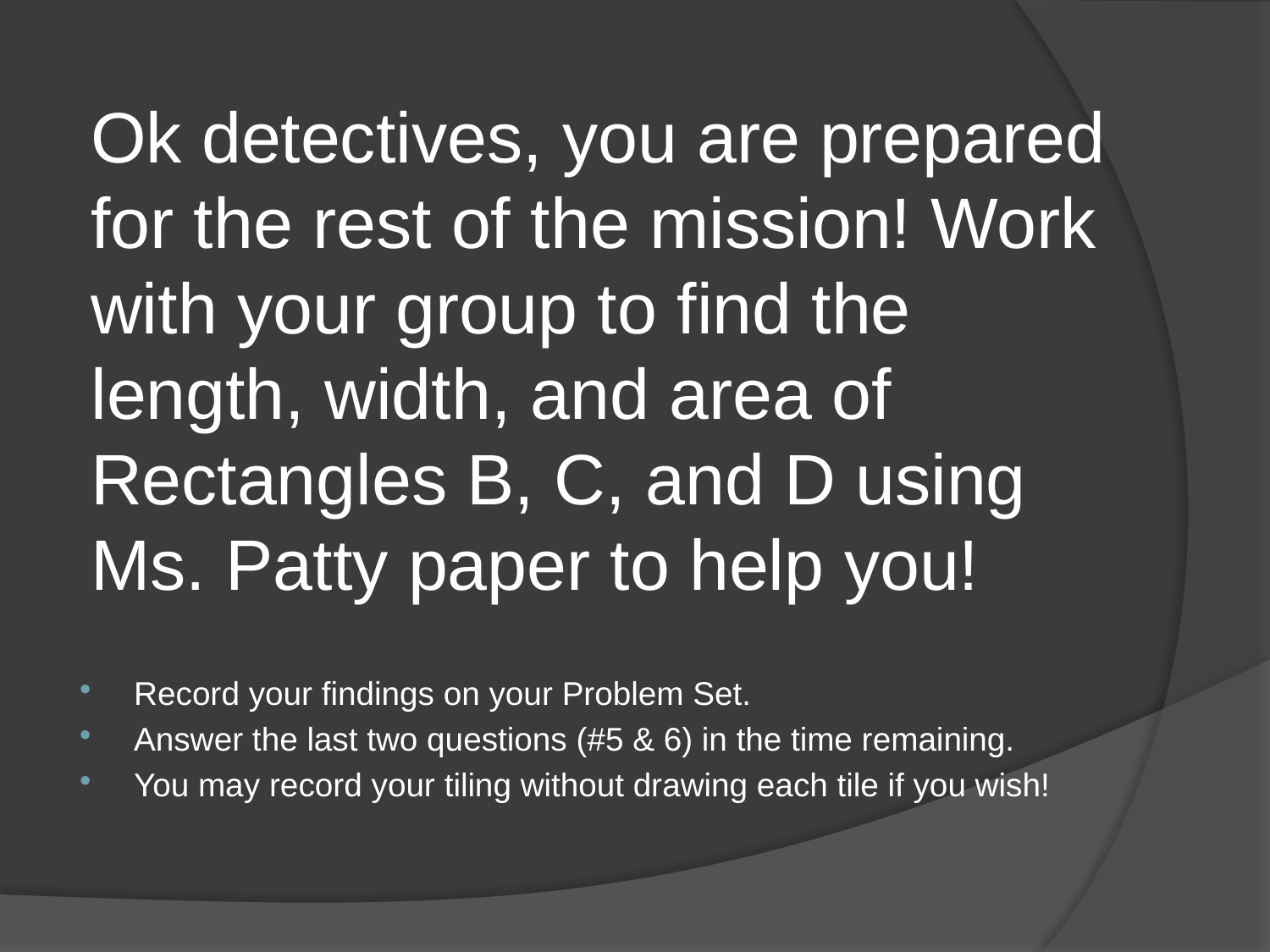

# Ok detectives, you are prepared for the rest of the mission! Work with your group to find the length, width, and area of Rectangles B, C, and D using Ms. Patty paper to help you!
Record your findings on your Problem Set.
Answer the last two questions (#5 & 6) in the time remaining.
You may record your tiling without drawing each tile if you wish!